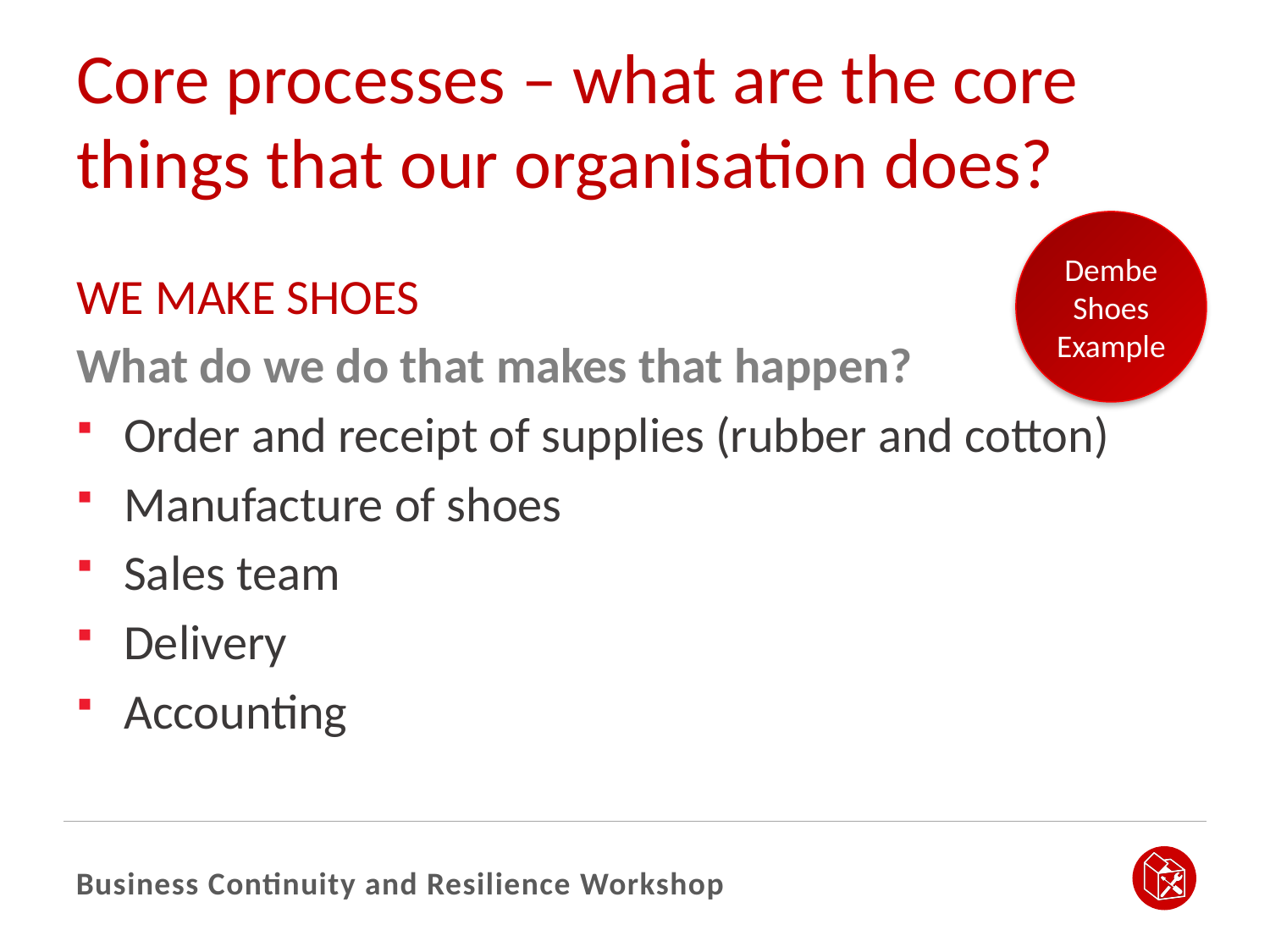

# Core processes – what are the core things that our organisation does?
Dembe Shoes Example
WE MAKE SHOES
What do we do that makes that happen?
Order and receipt of supplies (rubber and cotton)
Manufacture of shoes
Sales team
Delivery
Accounting